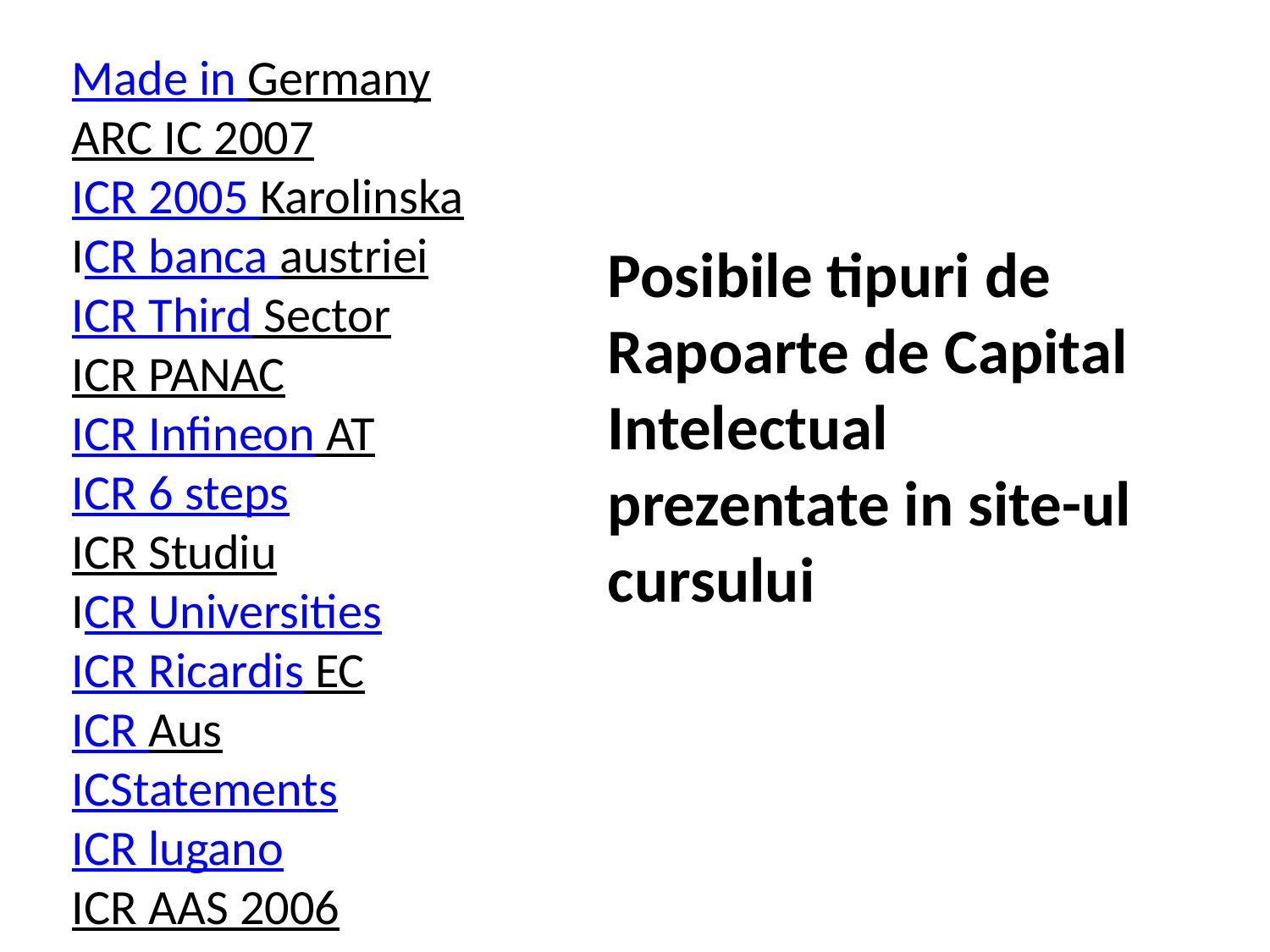

Made in Germany
ARC IC 2007
ICR 2005 Karolinska
ICR banca austriei
ICR Third Sector
ICR PANAC
ICR Infineon AT
ICR 6 steps
ICR Studiu
ICR Universities
ICR Ricardis EC
ICR Aus
ICStatements
ICR lugano
ICR AAS 2006
Posibile tipuri de Rapoarte de Capital Intelectual prezentate in site-ul cursului